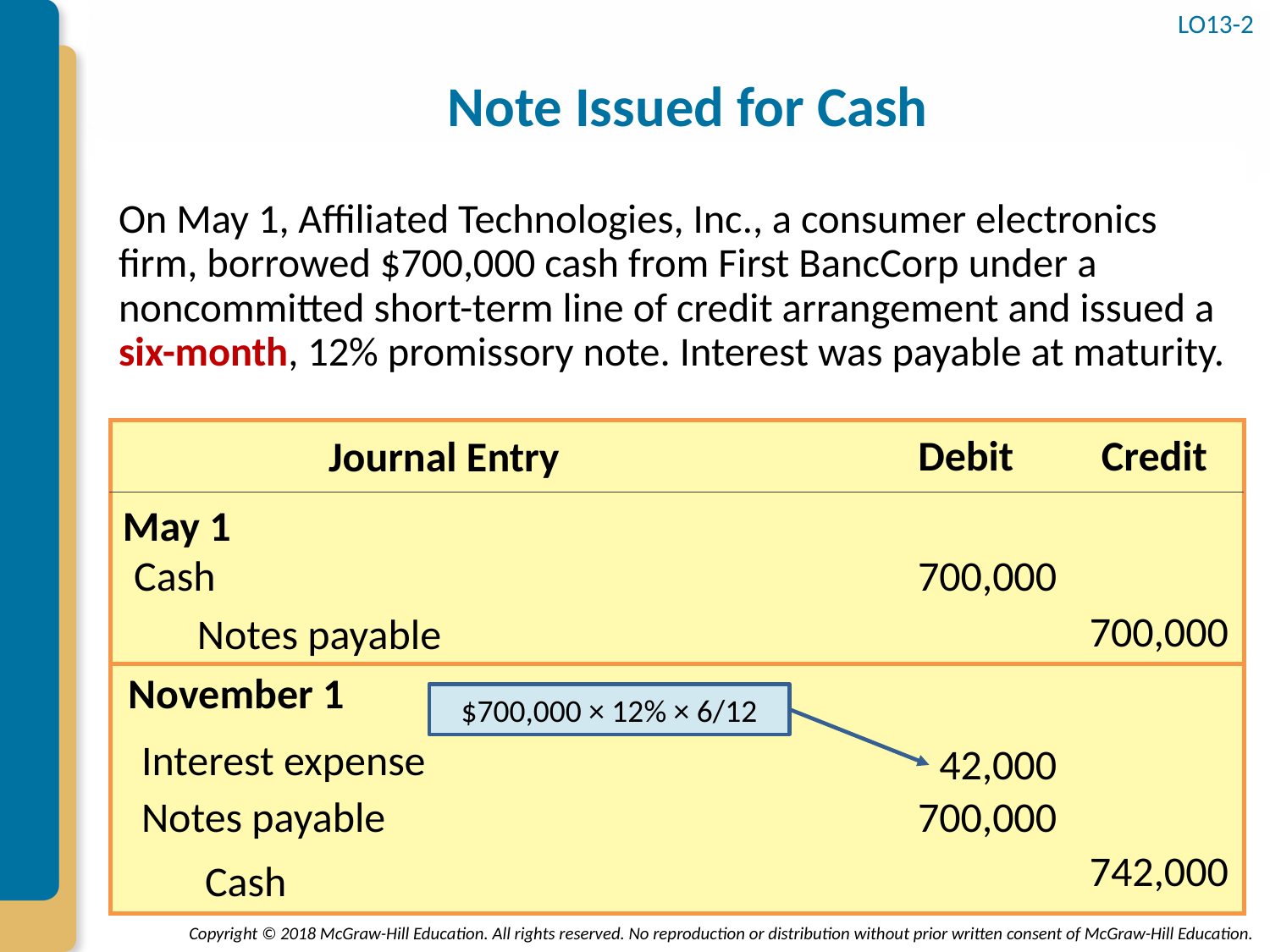

# Note Issued for Cash
LO13-2
On May 1, Affiliated Technologies, Inc., a consumer electronics firm, borrowed $700,000 cash from First BancCorp under a noncommitted short-term line of credit arrangement and issued a six-month, 12% promissory note. Interest was payable at maturity.

Debit
Credit
Journal Entry
May 1
Cash
700,000
700,000
Notes payable
November 1

$700,000 × 12% × 6/12
Interest expense
42,000
Notes payable
700,000
742,000
Cash